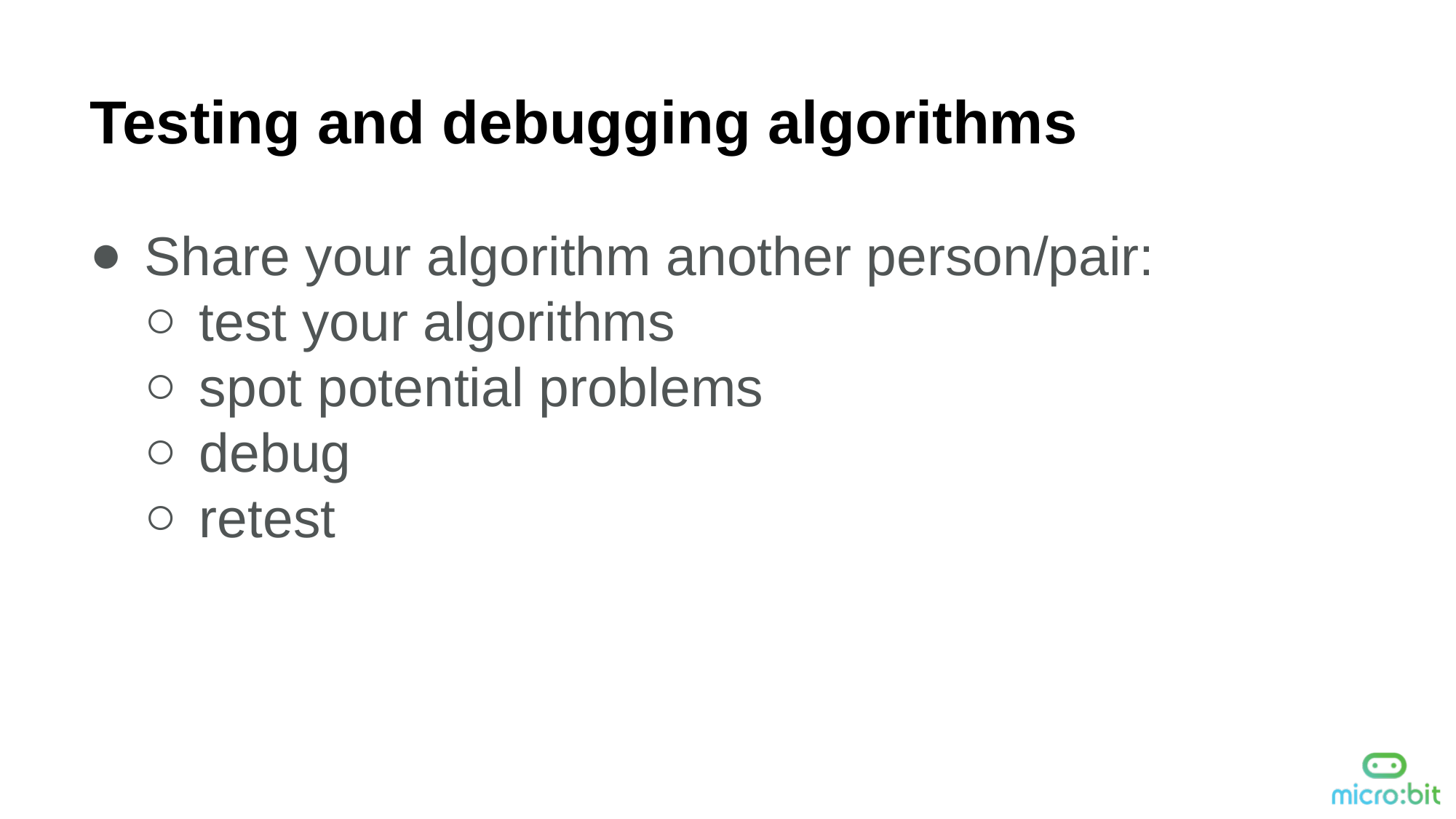

Testing and debugging algorithms

Share your algorithm another person/pair:
test your algorithms
spot potential problems
debug
retest